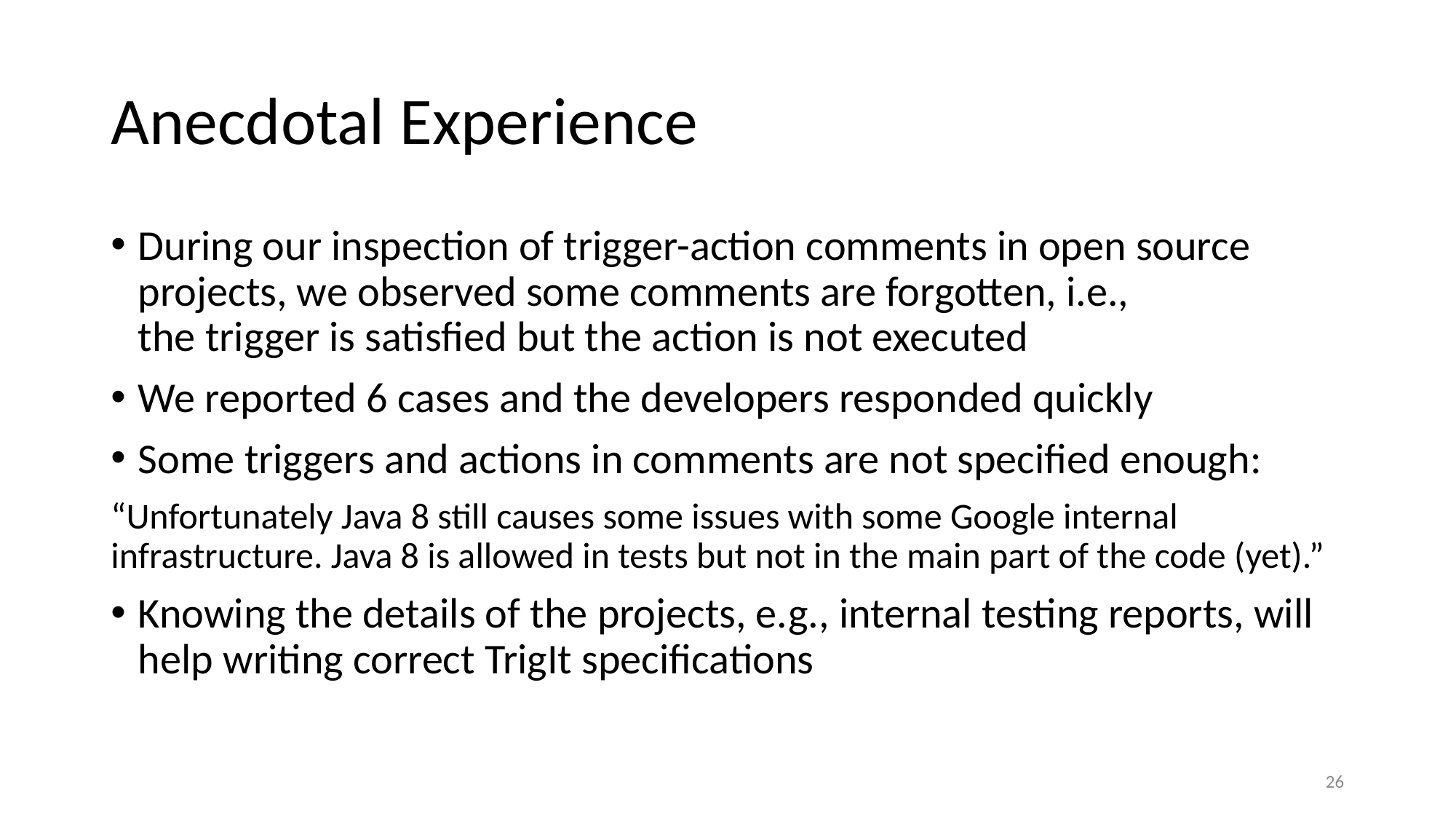

# Anecdotal Experience
During our inspection of trigger-action comments in open source projects, we observed some comments are forgotten, i.e.,
the trigger is satisfied but the action is not executed
We reported 6 cases and the developers responded quickly
Some triggers and actions in comments are not specified enough:
“Unfortunately Java 8 still causes some issues with some Google internal infrastructure. Java 8 is allowed in tests but not in the main part of the code (yet).”
Knowing the details of the projects, e.g., internal testing reports, will help writing correct TrigIt specifications
26